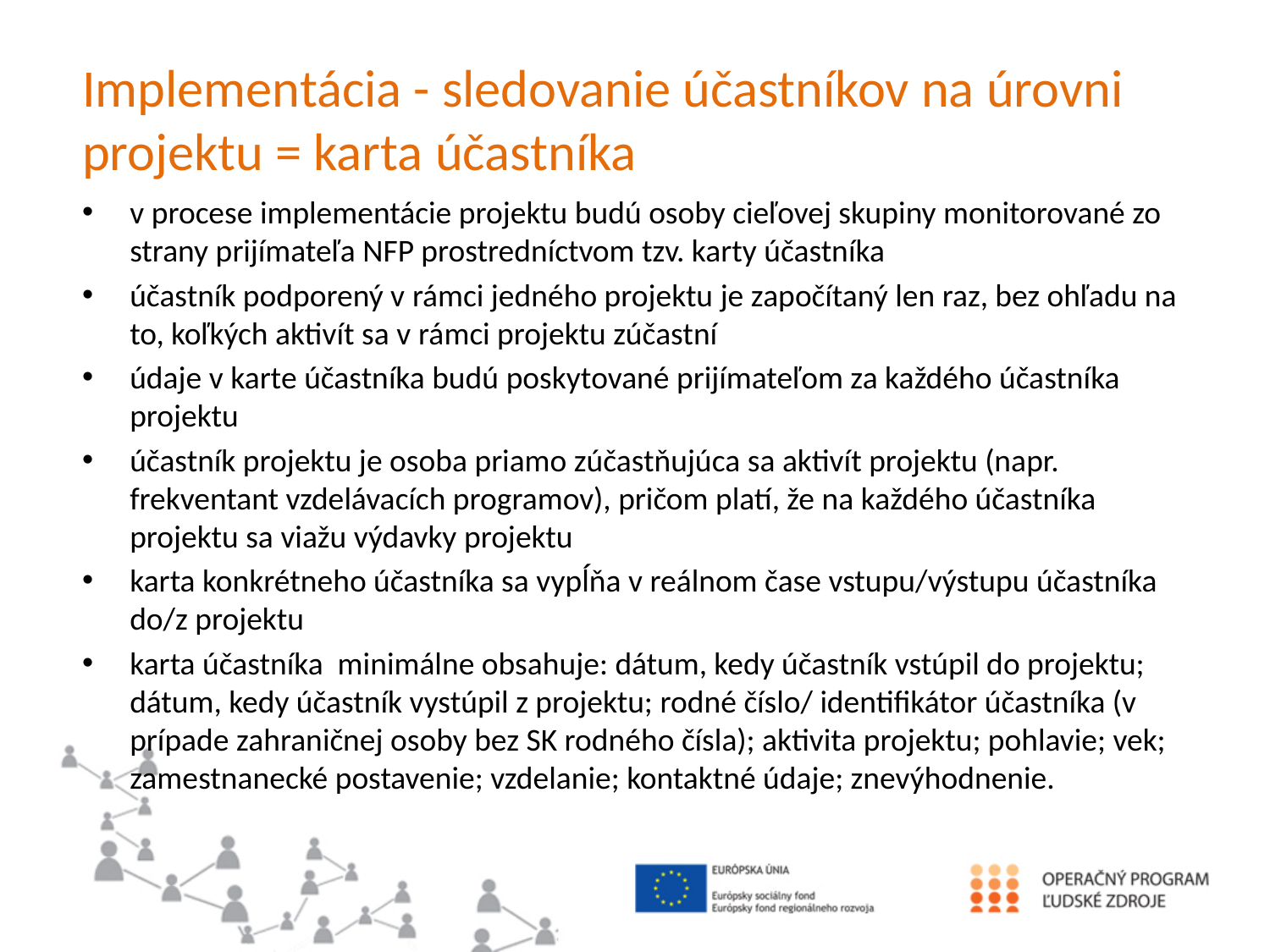

# Implementácia - sledovanie účastníkov na úrovni projektu = karta účastníka
v procese implementácie projektu budú osoby cieľovej skupiny monitorované zo strany prijímateľa NFP prostredníctvom tzv. karty účastníka
účastník podporený v rámci jedného projektu je započítaný len raz, bez ohľadu na to, koľkých aktivít sa v rámci projektu zúčastní
údaje v karte účastníka budú poskytované prijímateľom za každého účastníka  projektu
účastník projektu je osoba priamo zúčastňujúca sa aktivít projektu (napr. frekventant vzdelávacích programov), pričom platí, že na každého účastníka projektu sa viažu výdavky projektu
karta konkrétneho účastníka sa vypĺňa v reálnom čase vstupu/výstupu účastníka do/z projektu
karta účastníka  minimálne obsahuje: dátum, kedy účastník vstúpil do projektu; dátum, kedy účastník vystúpil z projektu; rodné číslo/ identifikátor účastníka (v prípade zahraničnej osoby bez SK rodného čísla); aktivita projektu; pohlavie; vek; zamestnanecké postavenie; vzdelanie; kontaktné údaje; znevýhodnenie.